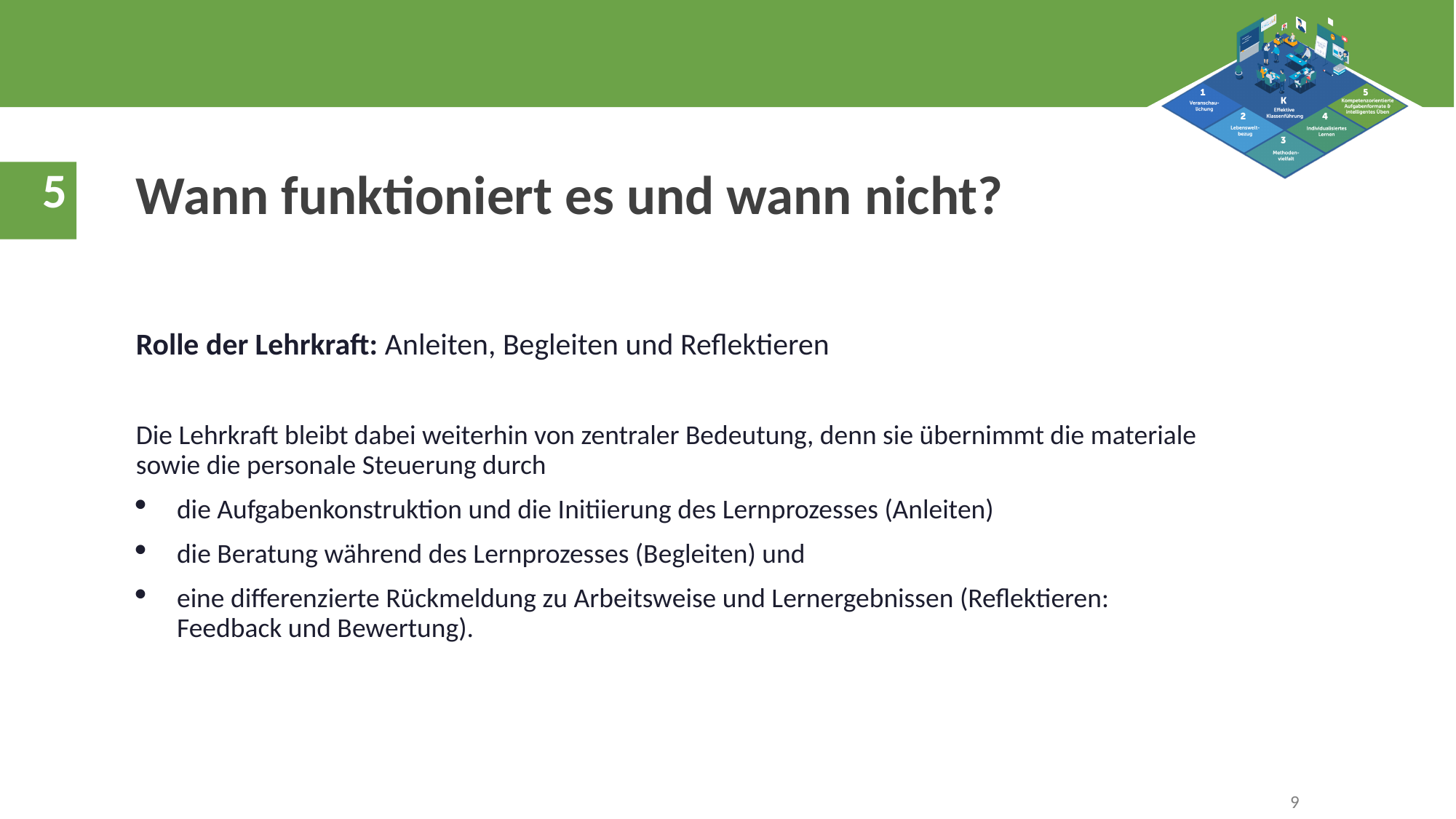

Wann funktioniert es und wann nicht?
Rolle der Lehrkraft: Anleiten, Begleiten und Reflektieren

Die Lehrkraft bleibt dabei weiterhin von zentraler Bedeutung, denn sie übernimmt die materiale sowie die personale Steuerung durch
die Aufgabenkonstruktion und die Initiierung des Lernprozesses (Anleiten)
die Beratung während des Lernprozesses (Begleiten) und
eine differenzierte Rückmeldung zu Arbeitsweise und Lernergebnissen (Reflektieren: Feedback und Bewertung).

9